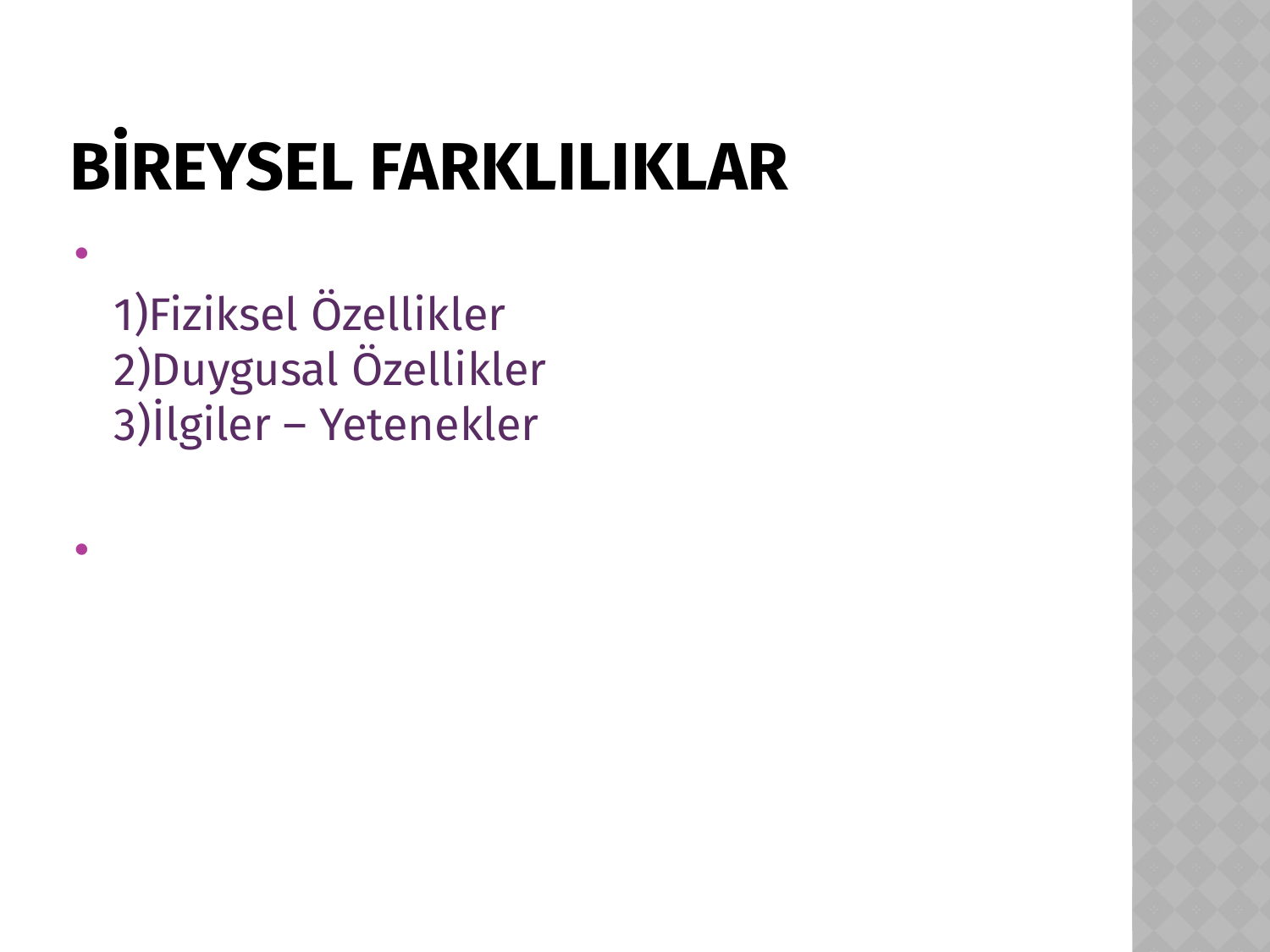

# BİREYSEL FARKLILIKLAR
1)Fiziksel Özellikler
2)Duygusal Özellikler
3)İlgiler – Yetenekler